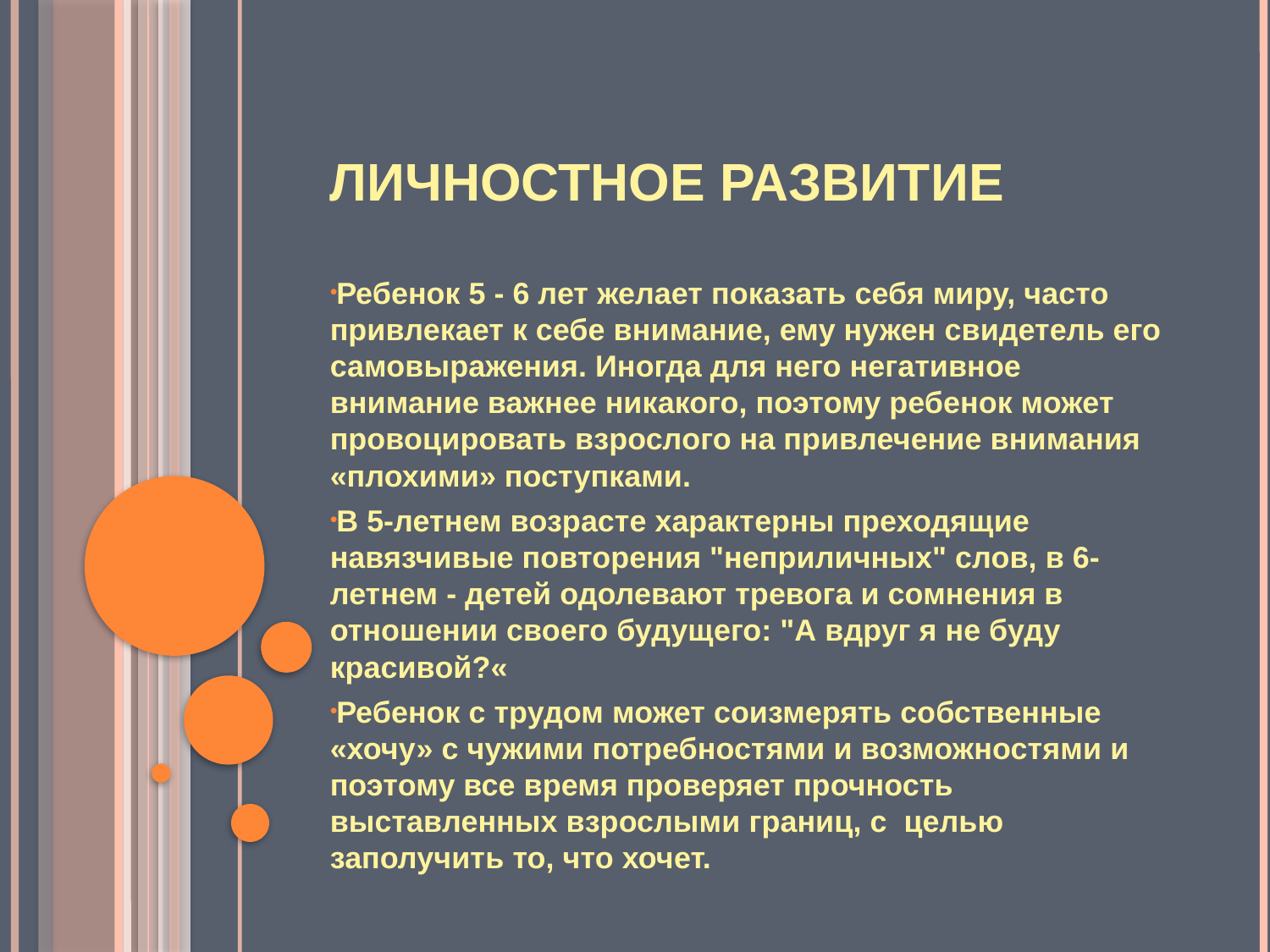

# Личностное развитие
Ребенок 5 - 6 лет желает показать себя миру, часто привлекает к себе внимание, ему нужен свидетель его самовыражения. Иногда для него негативное внимание важнее никакого, поэтому ребенок может провоцировать взрослого на привлечение внимания «плохими» поступками.
В 5-летнем возрасте характерны преходящие навязчивые повторения "неприличных" слов, в 6-летнем - детей одолевают тревога и сомнения в отношении своего будущего: "А вдруг я не буду красивой?«
Ребенок с трудом может соизмерять собственные «хочу» с чужими потребностями и возможностями и поэтому все время проверяет прочность выставленных взрослыми границ, с  целью заполучить то, что хочет.